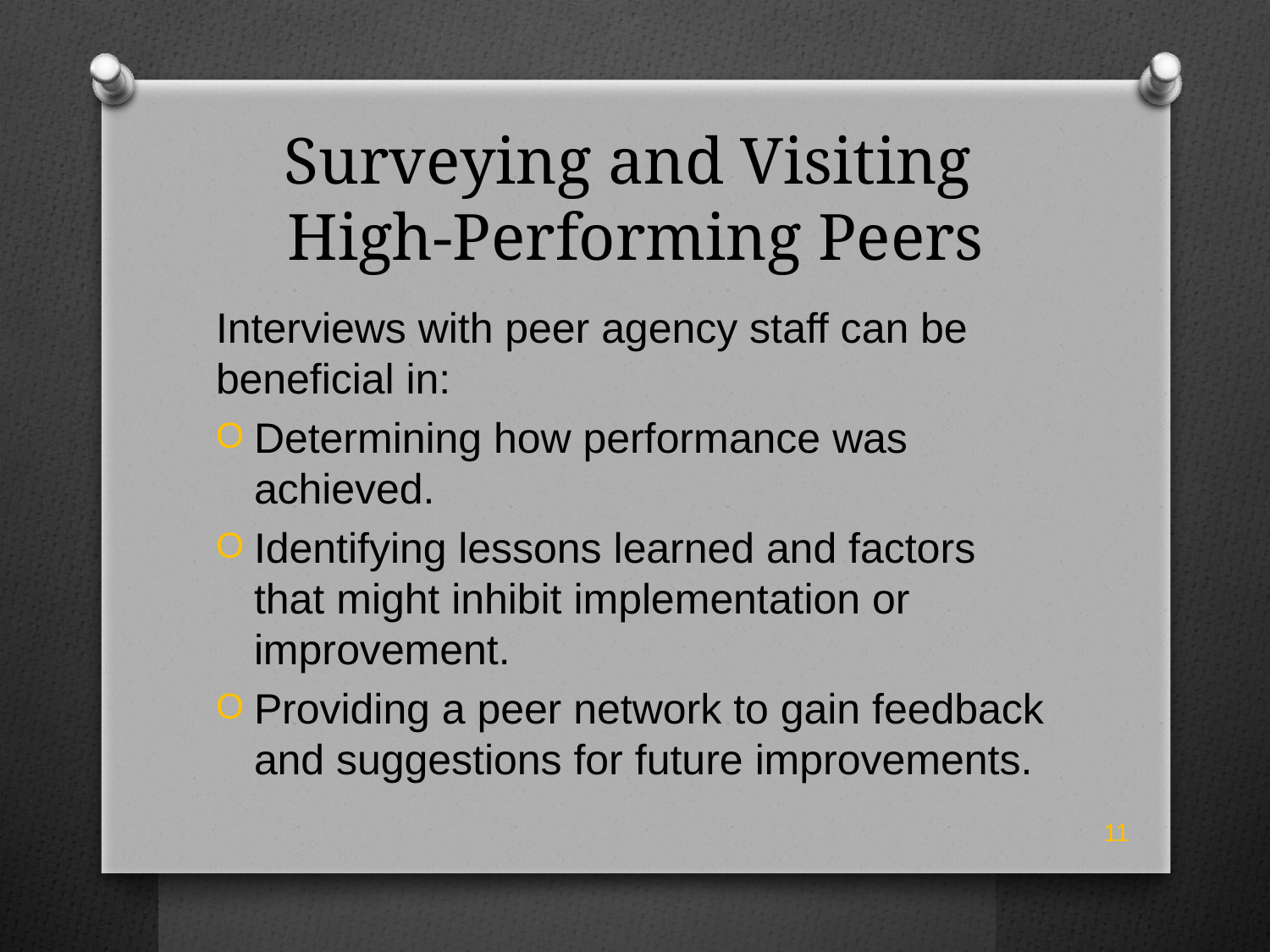

# Surveying and Visiting High-Performing Peers
Interviews with peer agency staff can be beneficial in:
Determining how performance was achieved.
Identifying lessons learned and factors that might inhibit implementation or improvement.
Providing a peer network to gain feedback and suggestions for future improvements.

11